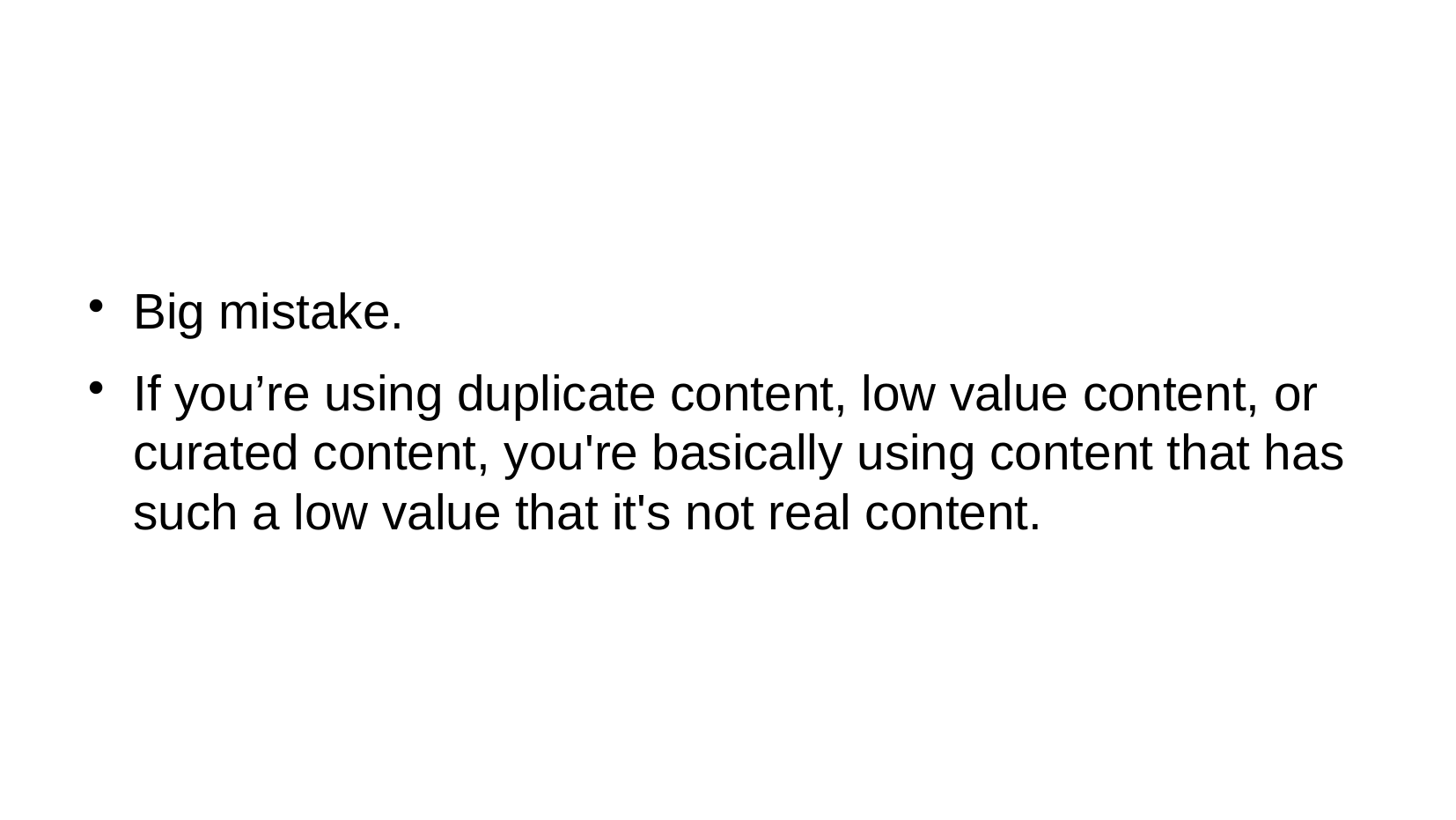

Big mistake.
If you’re using duplicate content, low value content, or curated content, you're basically using content that has such a low value that it's not real content.